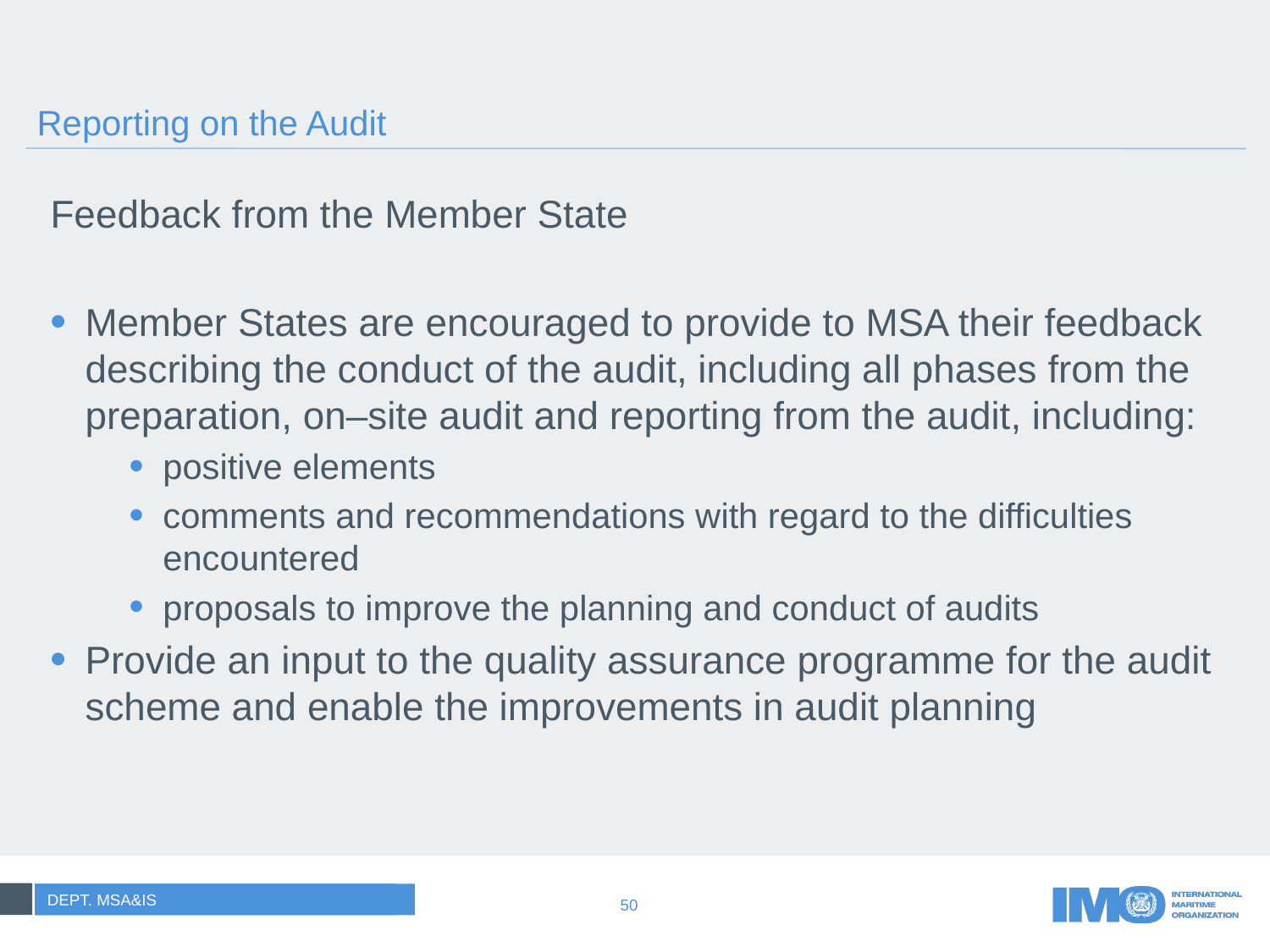

# Reporting on the Audit
Feedback from the Member State

Member States are encouraged to provide to MSA their feedback describing the conduct of the audit, including all phases from the preparation, on–site audit and reporting from the audit, including:
positive elements
comments and recommendations with regard to the difficulties encountered
proposals to improve the planning and conduct of audits
Provide an input to the quality assurance programme for the audit scheme and enable the improvements in audit planning